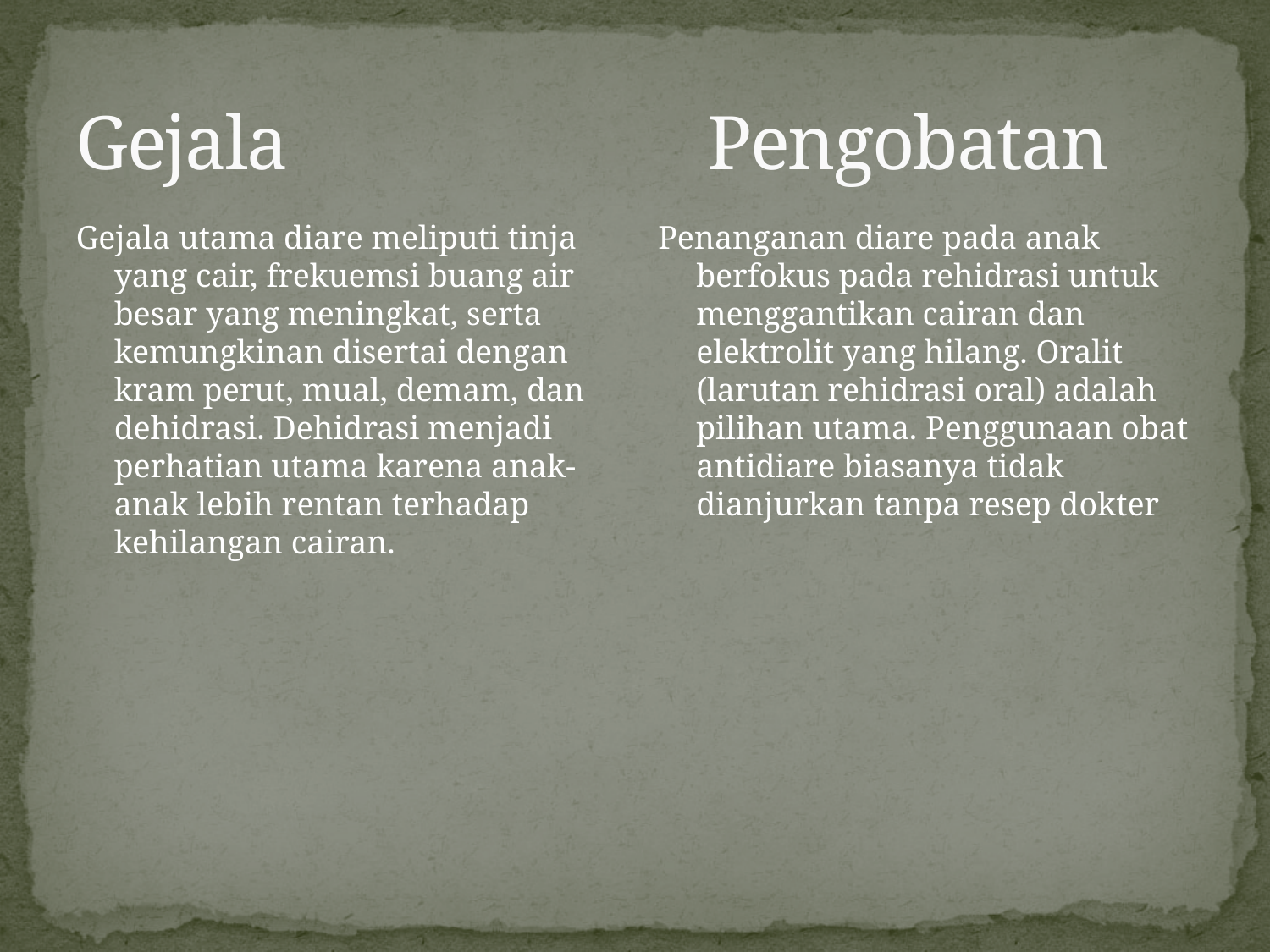

# Gejala                        Pengobatan
Gejala utama diare meliputi tinja yang cair, frekuemsi buang air besar yang meningkat, serta kemungkinan disertai dengan kram perut, mual, demam, dan dehidrasi. Dehidrasi menjadi perhatian utama karena anak-anak lebih rentan terhadap kehilangan cairan.
Penanganan diare pada anak berfokus pada rehidrasi untuk menggantikan cairan dan elektrolit yang hilang. Oralit (larutan rehidrasi oral) adalah pilihan utama. Penggunaan obat antidiare biasanya tidak dianjurkan tanpa resep dokter